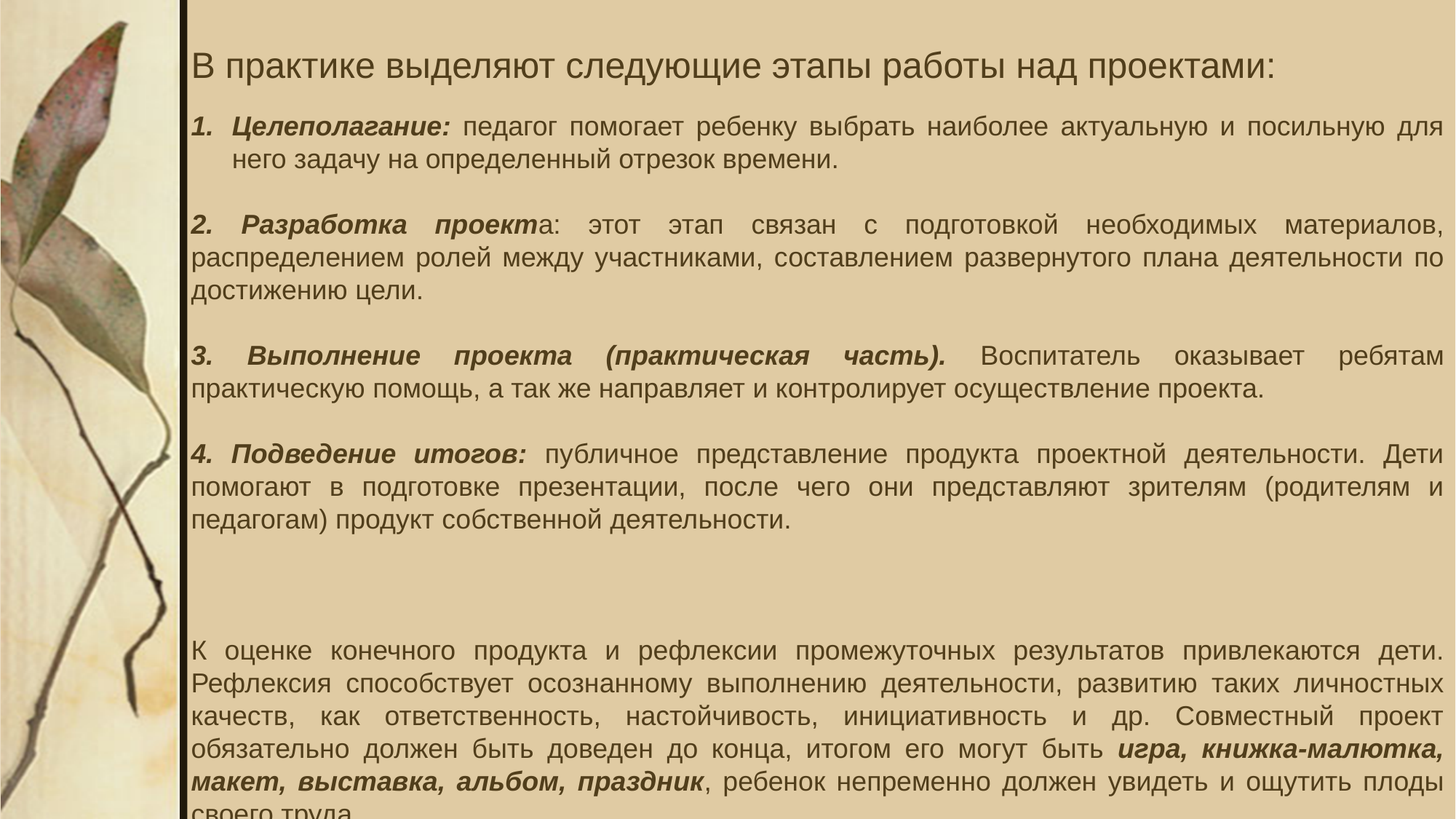

В практике выделяют следующие этапы работы над проектами:
Целеполагание: педагог помогает ребенку выбрать наиболее актуальную и посильную для него задачу на определенный отрезок времени.

2. Разработка проекта: этот этап связан с подготовкой необходимых материалов, распределением ролей между участниками, составлением развернутого плана деятельности по достижению цели.

3. Выполнение проекта (практическая часть). Воспитатель оказывает ребятам практическую помощь, а так же направляет и контролирует осуществление проекта.

4. Подведение итогов: публичное представление продукта проектной деятельности. Дети помогают в подготовке презентации, после чего они представляют зрителям (родителям и педагогам) продукт собственной деятельности.

К оценке конечного продукта и рефлексии промежуточных результатов привлекаются дети. Рефлексия способствует осознанному выполнению деятельности, развитию таких личностных качеств, как ответственность, настойчивость, инициативность и др. Совместный проект обязательно должен быть доведен до конца, итогом его могут быть игра, книжка-малютка, макет, выставка, альбом, праздник, ребенок непременно должен увидеть и ощутить плоды своего труда.